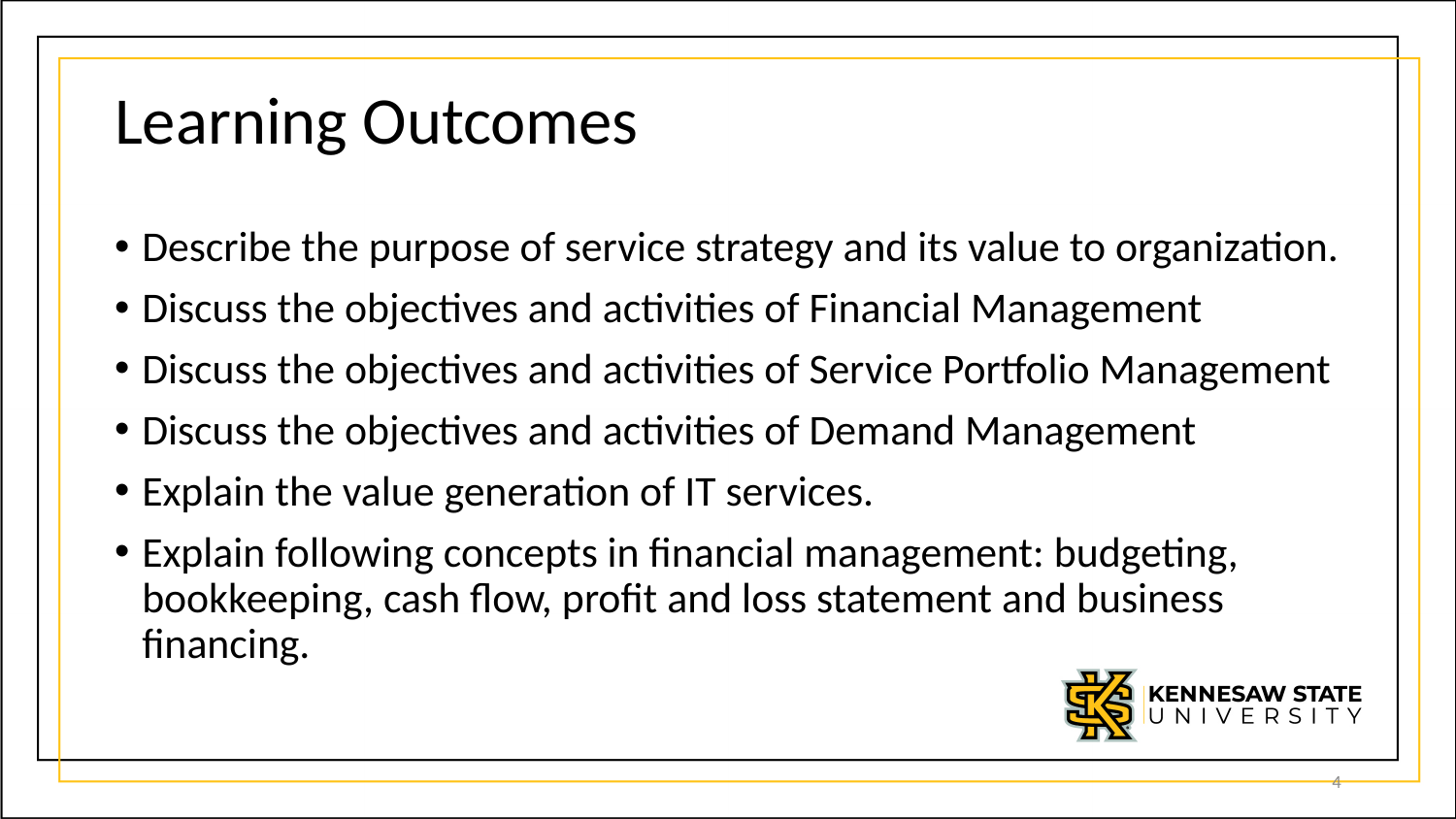

# Learning Outcomes
Describe the purpose of service strategy and its value to organization.
Discuss the objectives and activities of Financial Management
Discuss the objectives and activities of Service Portfolio Management
Discuss the objectives and activities of Demand Management
Explain the value generation of IT services.
Explain following concepts in financial management: budgeting, bookkeeping, cash flow, profit and loss statement and business financing.

4